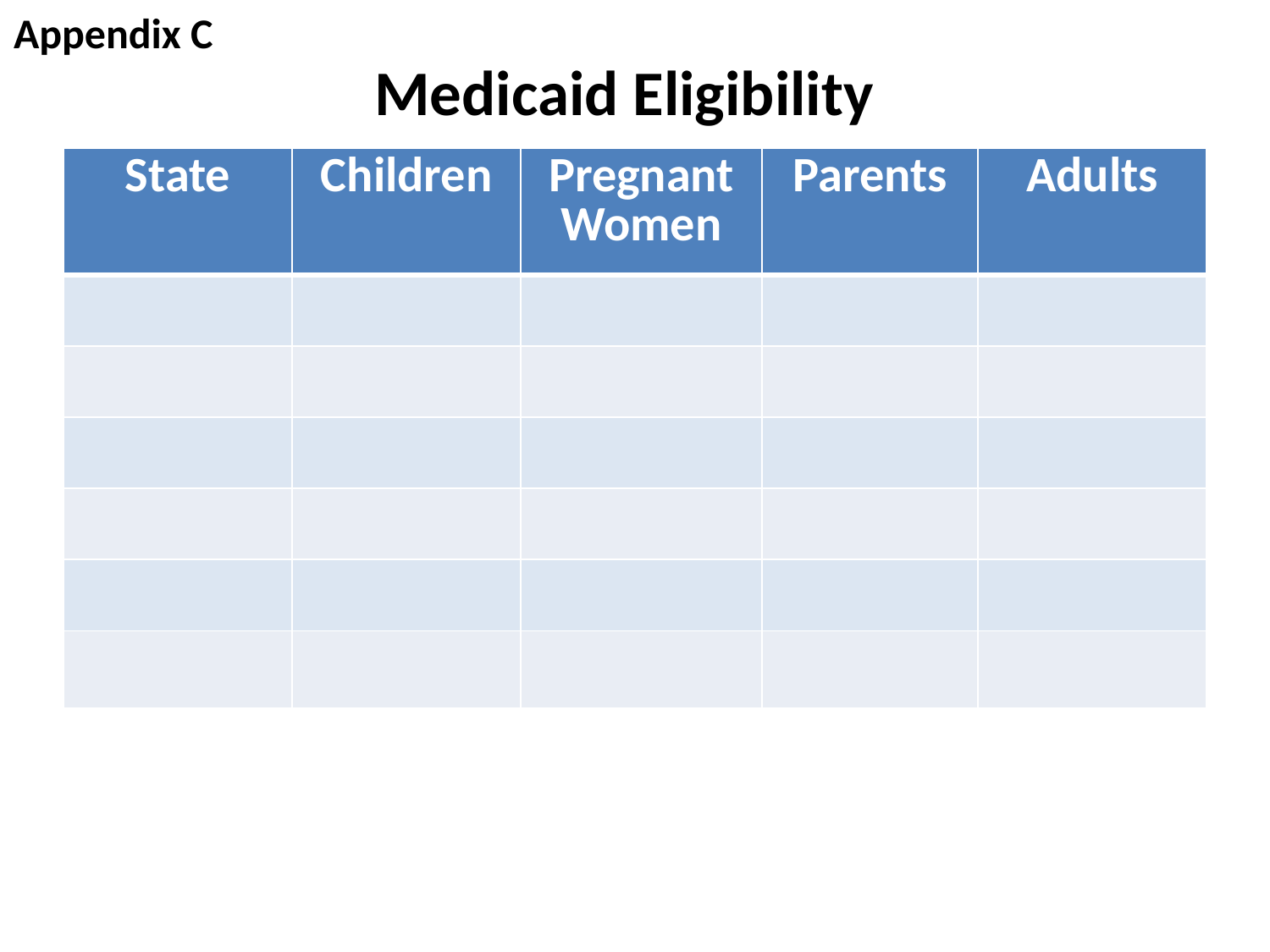

Appendix C
# Medicaid Eligibility
| State | Children | Pregnant Women | Parents | Adults |
| --- | --- | --- | --- | --- |
|  |  |  |  |  |
|  |  |  |  |  |
|  |  |  |  |  |
|  |  |  |  |  |
|  |  |  |  |  |
|  |  |  |  |  |